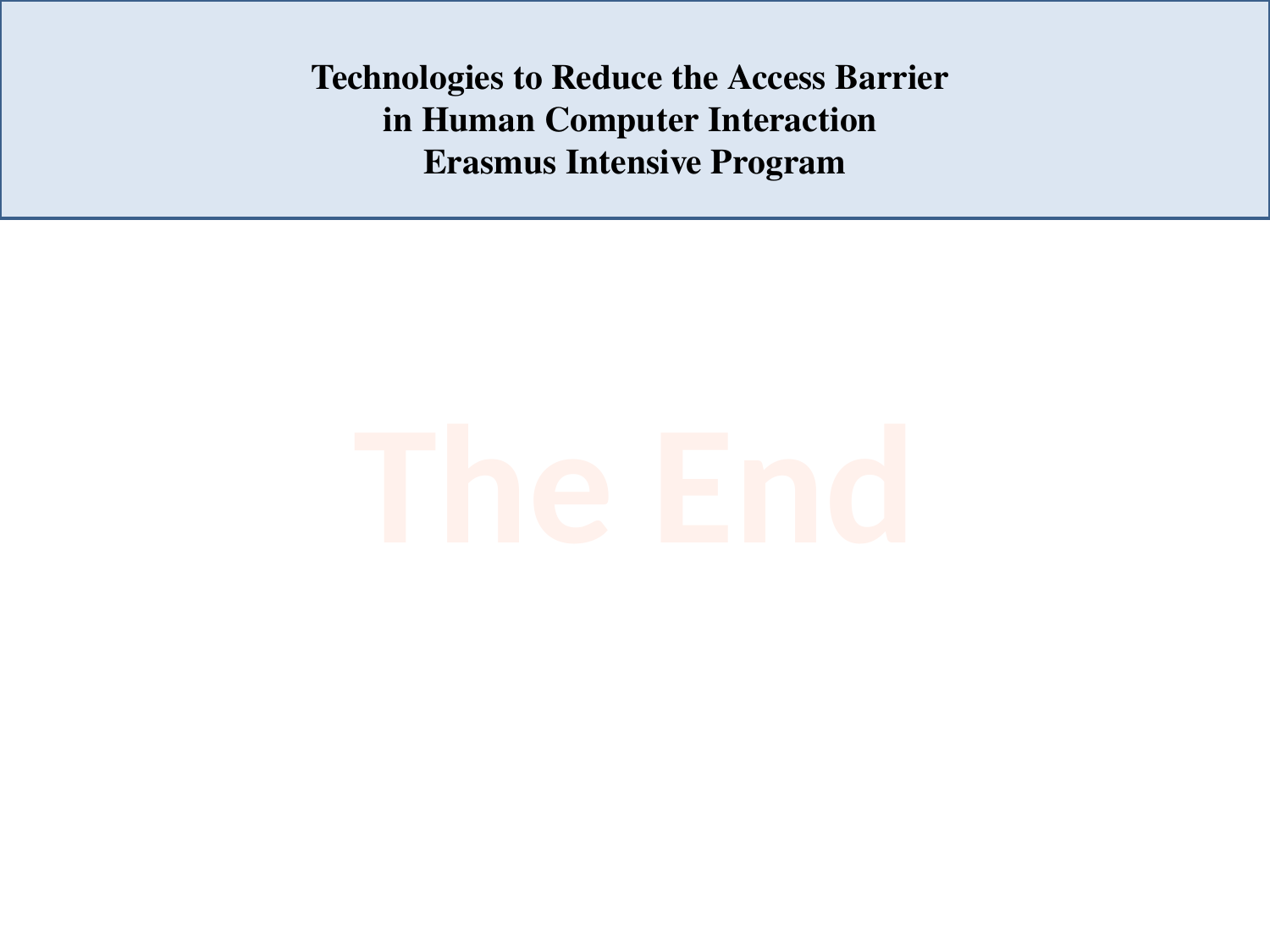

# Technologies to Reduce the Access Barrier in Human Computer Interaction Erasmus Intensive Program

The End